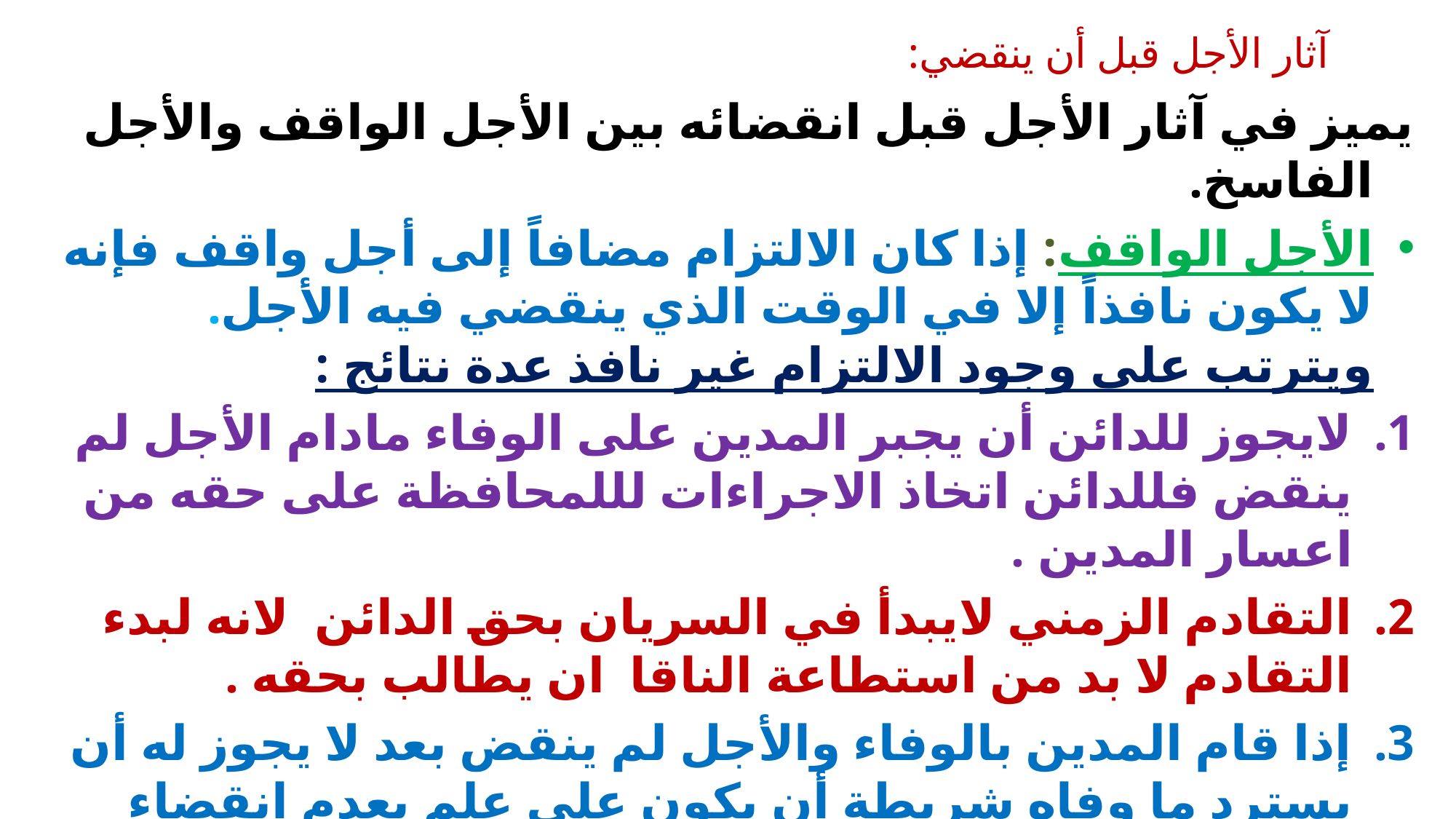

# آثار الأجل قبل أن ينقضي:
يميز في آثار الأجل قبل انقضائه بين الأجل الواقف والأجل الفاسخ.
الأجل الواقف: إذا كان الالتزام مضافاً إلى أجل واقف فإنه لا يكون نافذاً إلا في الوقت الذي ينقضي فيه الأجل. ويترتب على وجود الالتزام غير نافذ عدة نتائج :
لايجوز للدائن أن يجبر المدين على الوفاء مادام الأجل لم ينقض فللدائن اتخاذ الاجراءات لللمحافظة على حقه من اعسار المدين .
التقادم الزمني لايبدأ في السريان بحق الدائن  لانه لبدء التقادم لا بد من استطاعة الناقا  ان يطالب بحقه .
إذا قام المدين بالوفاء والأجل لم ينقض بعد لا يجوز له أن يسترد ما وفاه شريطة أن يكون على علم بعدم انقضاء الأجل وإلا كان له أن يسترده ما وفاه .
لا تقع المقاصه بين حق الدائن وحق آخر. كما أنه ليس في مكنة الدائن أن يطعن في تصرفات المدين بالدعوى الوليصية.